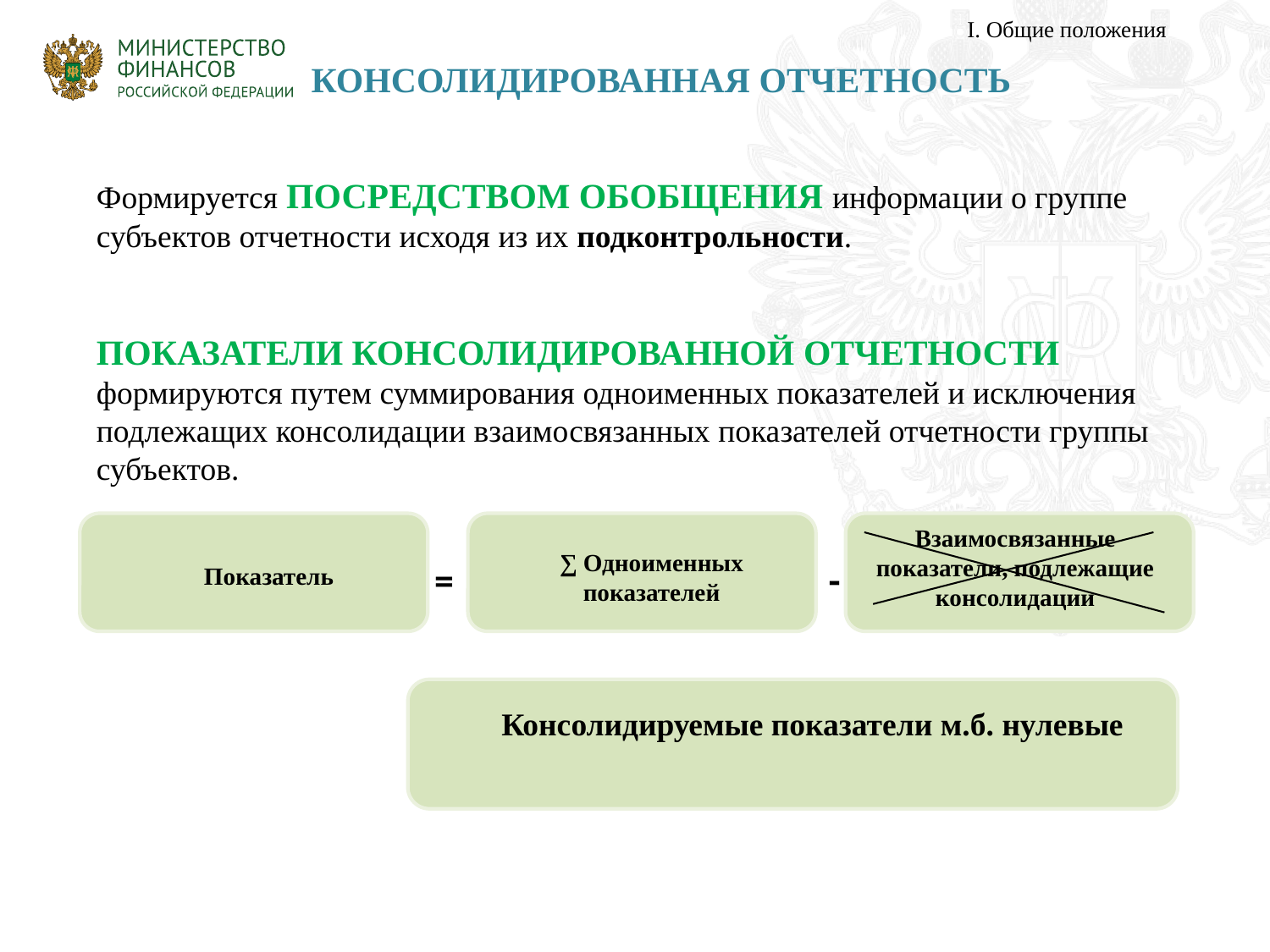

I. Общие положения
# КОНСОЛИДИРОВАННАЯ ОТЧЕТНОСТЬ
Формируется ПОСРЕДСТВОМ ОБОБЩЕНИЯ информации о группе субъектов отчетности исходя из их подконтрольности.

ПОКАЗАТЕЛИ КОНСОЛИДИРОВАННОЙ ОТЧЕТНОСТИ формируются путем суммирования одноименных показателей и исключения подлежащих консолидации взаимосвязанных показателей отчетности группы субъектов.

Взаимосвязанные показатели, подлежащие консолидации
∑ Одноименных показателей
-
=
Консолидируемые показатели м.б. нулевые
Показатель